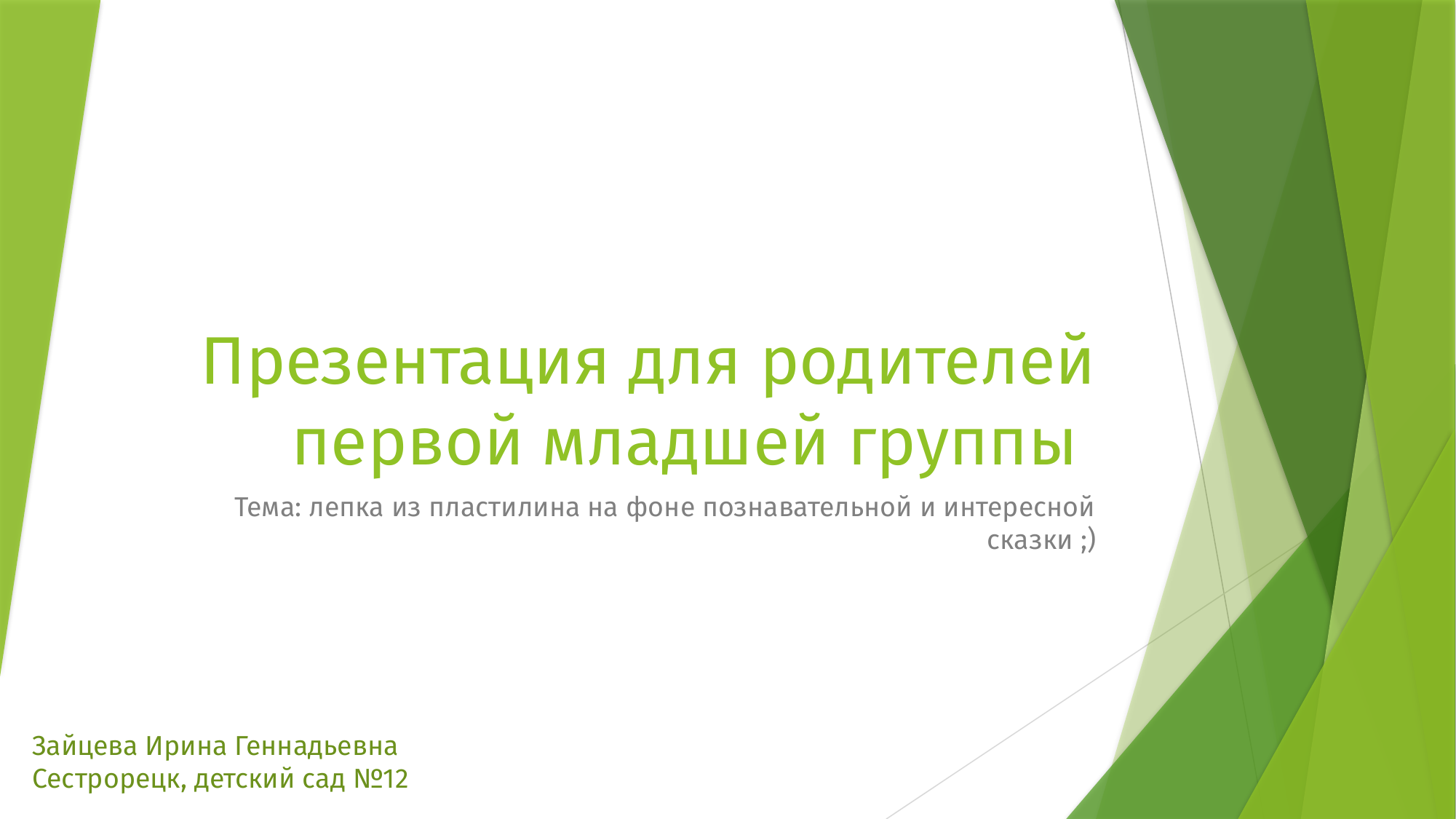

# Презентация для родителей первой младшей группы
Тема: лепка из пластилина на фоне познавательной и интересной сказки ;)
Зайцева Ирина Геннадьевна
Сестрорецк, детский сад №12